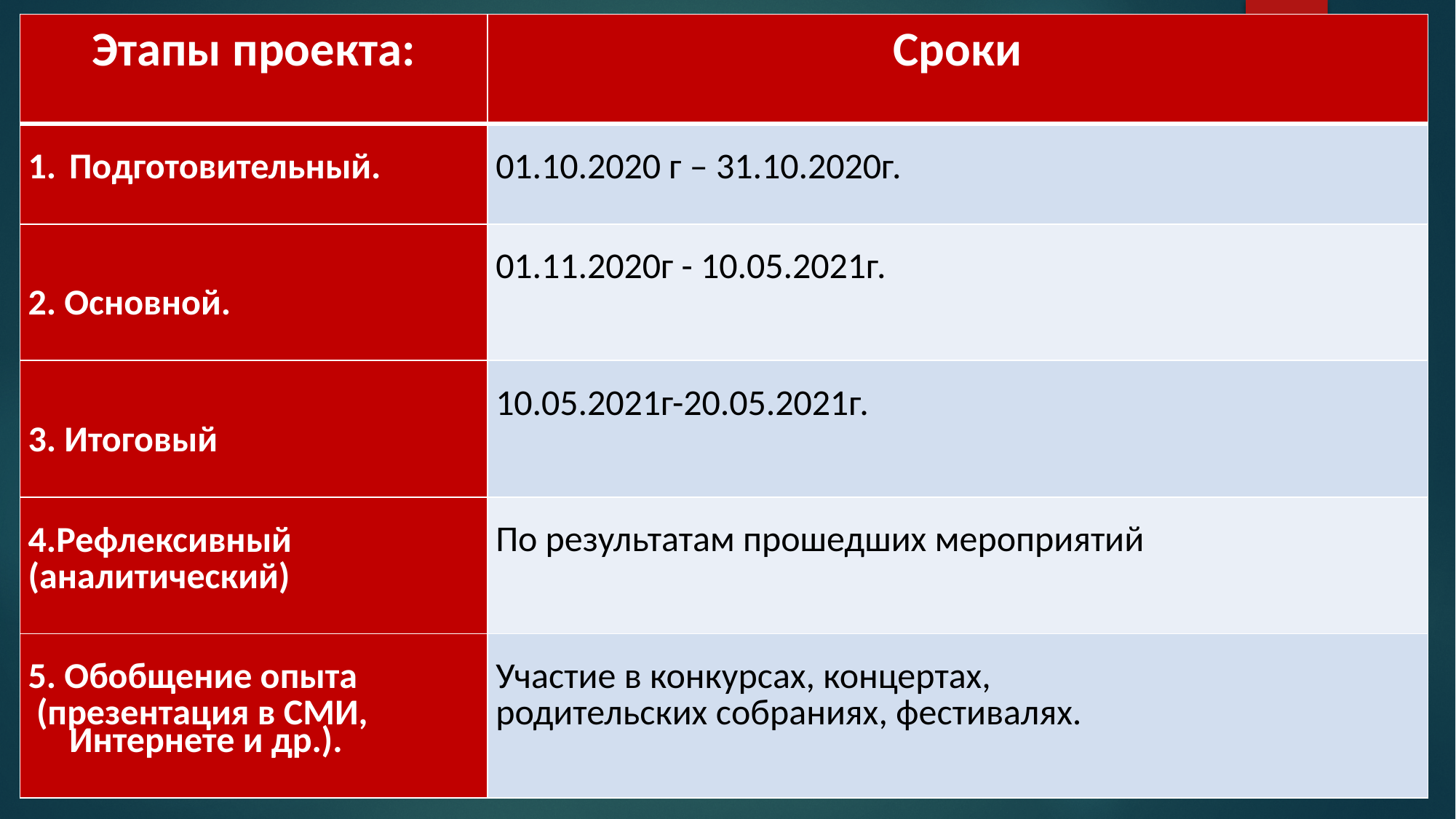

| Этапы проекта: | Сроки |
| --- | --- |
| Подготовительный. | 01.10.2020 г – 31.10.2020г. |
| 2. Основной. | 01.11.2020г - 10.05.2021г. |
| 3. Итоговый | 10.05.2021г-20.05.2021г. |
| 4.Рефлексивный (аналитический) | По результатам прошедших мероприятий |
| 5. Обобщение опыта (презентация в СМИ, Интернете и др.). | Участие в конкурсах, концертах, родительских собраниях, фестивалях. |